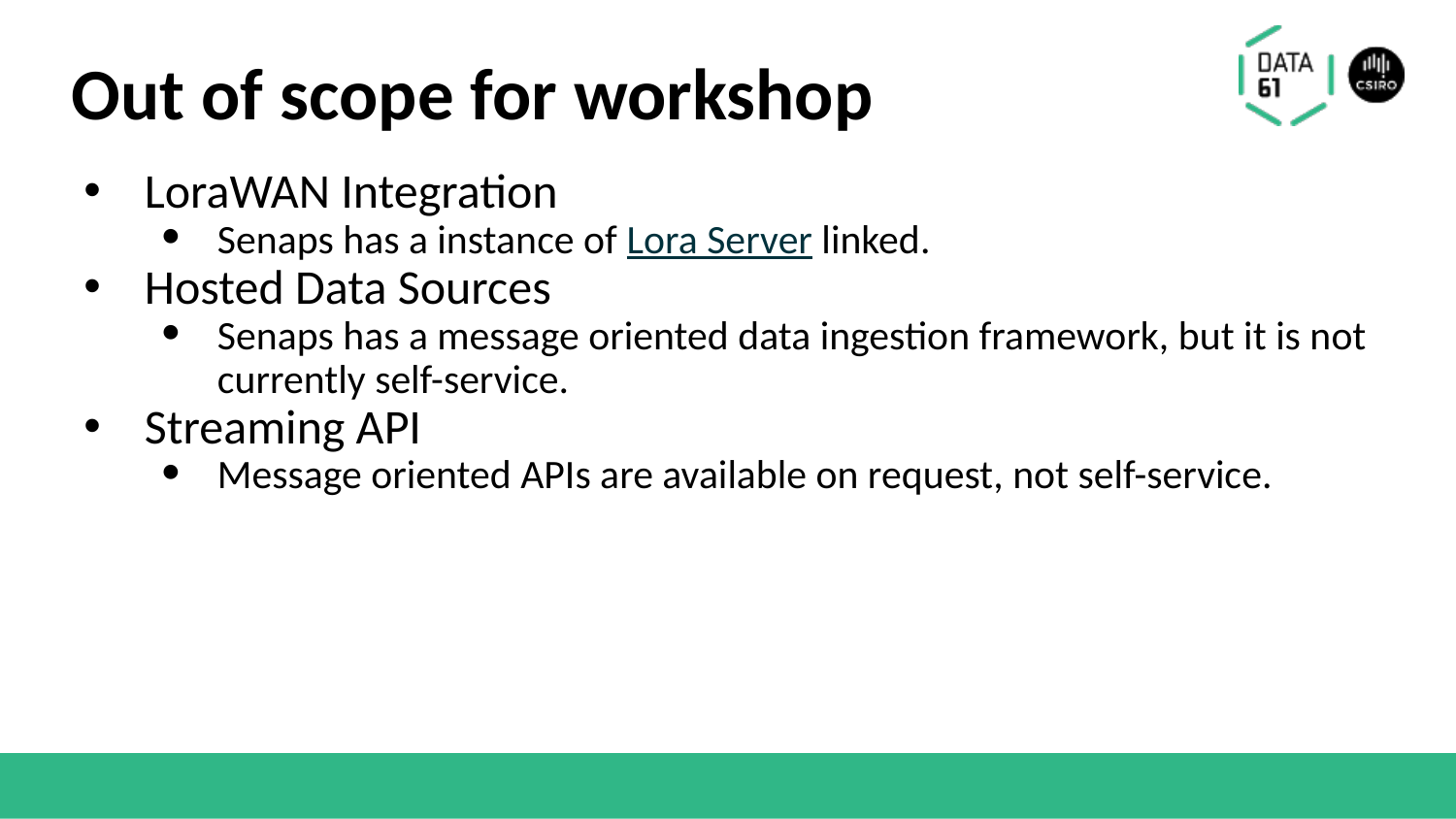

# Out of scope for workshop
LoraWAN Integration
Senaps has a instance of Lora Server linked.
Hosted Data Sources
Senaps has a message oriented data ingestion framework, but it is not currently self-service.
Streaming API
Message oriented APIs are available on request, not self-service.